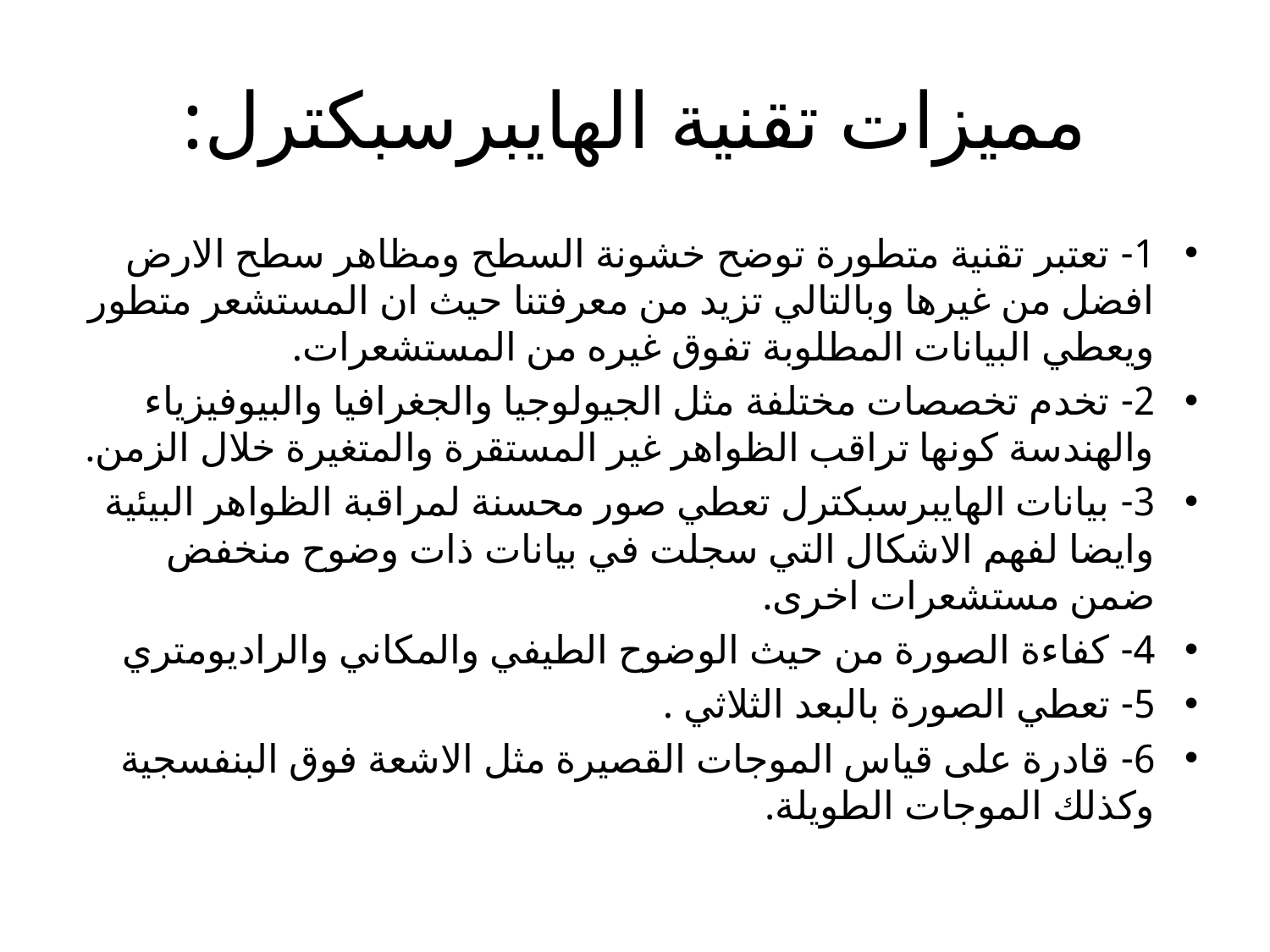

# مميزات تقنية الهايبرسبكترل:
1- تعتبر تقنية متطورة توضح خشونة السطح ومظاهر سطح الارض افضل من غيرها وبالتالي تزيد من معرفتنا حيث ان المستشعر متطور ويعطي البيانات المطلوبة تفوق غيره من المستشعرات.
2- تخدم تخصصات مختلفة مثل الجيولوجيا والجغرافيا والبيوفيزياء والهندسة كونها تراقب الظواهر غير المستقرة والمتغيرة خلال الزمن.
3- بيانات الهايبرسبكترل تعطي صور محسنة لمراقبة الظواهر البيئية وايضا لفهم الاشكال التي سجلت في بيانات ذات وضوح منخفض ضمن مستشعرات اخرى.
4- كفاءة الصورة من حيث الوضوح الطيفي والمكاني والراديومتري
5- تعطي الصورة بالبعد الثلاثي .
6- قادرة على قياس الموجات القصيرة مثل الاشعة فوق البنفسجية وكذلك الموجات الطويلة.